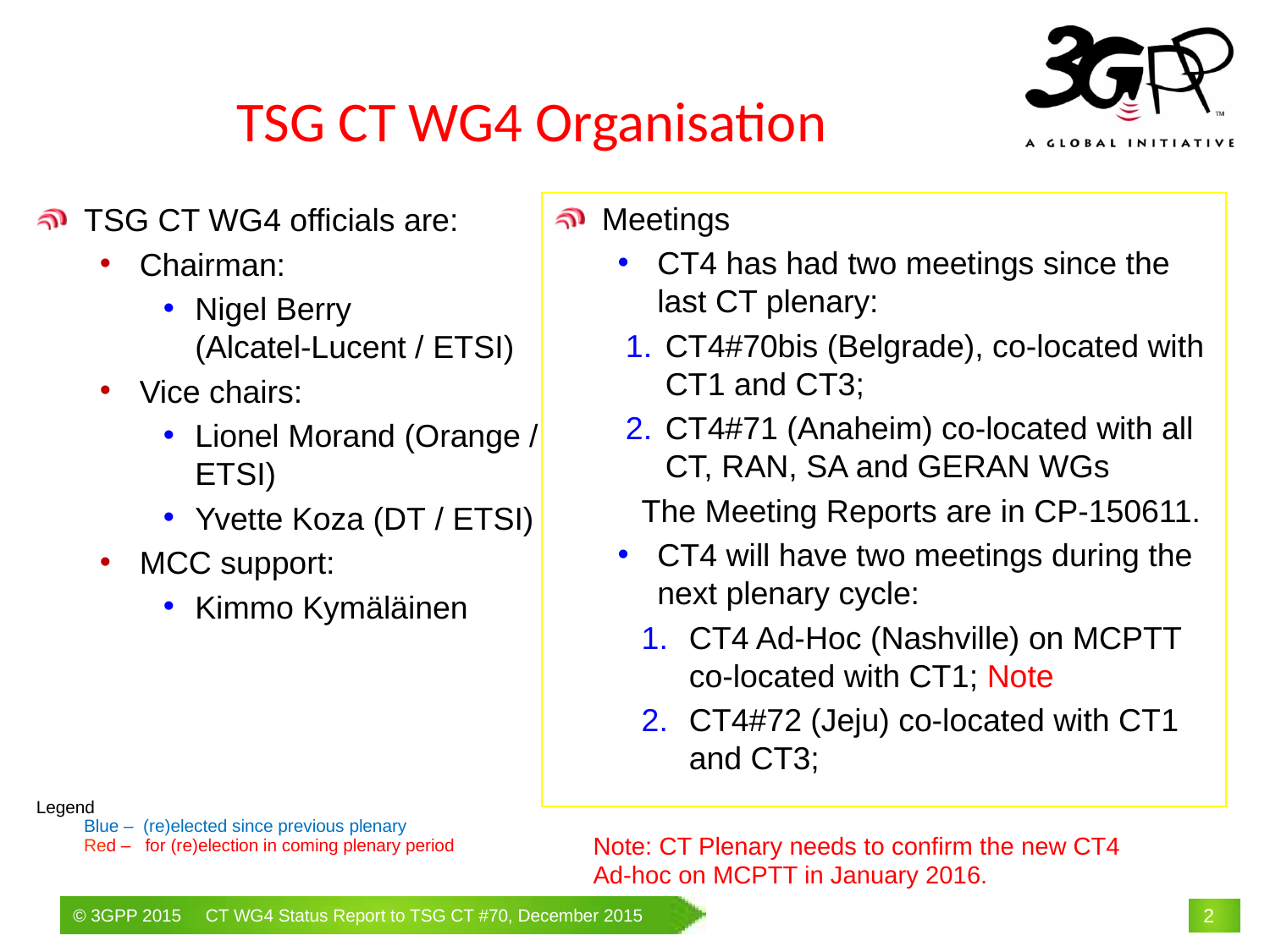

TSG CT WG4 Organisation
Meetings
CT4 has had two meetings since the last CT plenary:
CT4#70bis (Belgrade), co-located with CT1 and CT3;
CT4#71 (Anaheim) co-located with all CT, RAN, SA and GERAN WGs
The Meeting Reports are in CP-150611.
CT4 will have two meetings during the next plenary cycle:
CT4 Ad-Hoc (Nashville) on MCPTT co-located with CT1; Note
CT4#72 (Jeju) co-located with CT1 and CT3;
TSG CT WG4 officials are:
Chairman:
Nigel Berry
(Alcatel-Lucent / ETSI)
Vice chairs:
Lionel Morand (Orange / ETSI)
Yvette Koza (DT / ETSI)
MCC support:
Kimmo Kymäläinen
Legend
Blue –  (re)elected since previous plenary
Red –   for (re)election in coming plenary period
Note: CT Plenary needs to confirm the new CT4 Ad-hoc on MCPTT in January 2016.